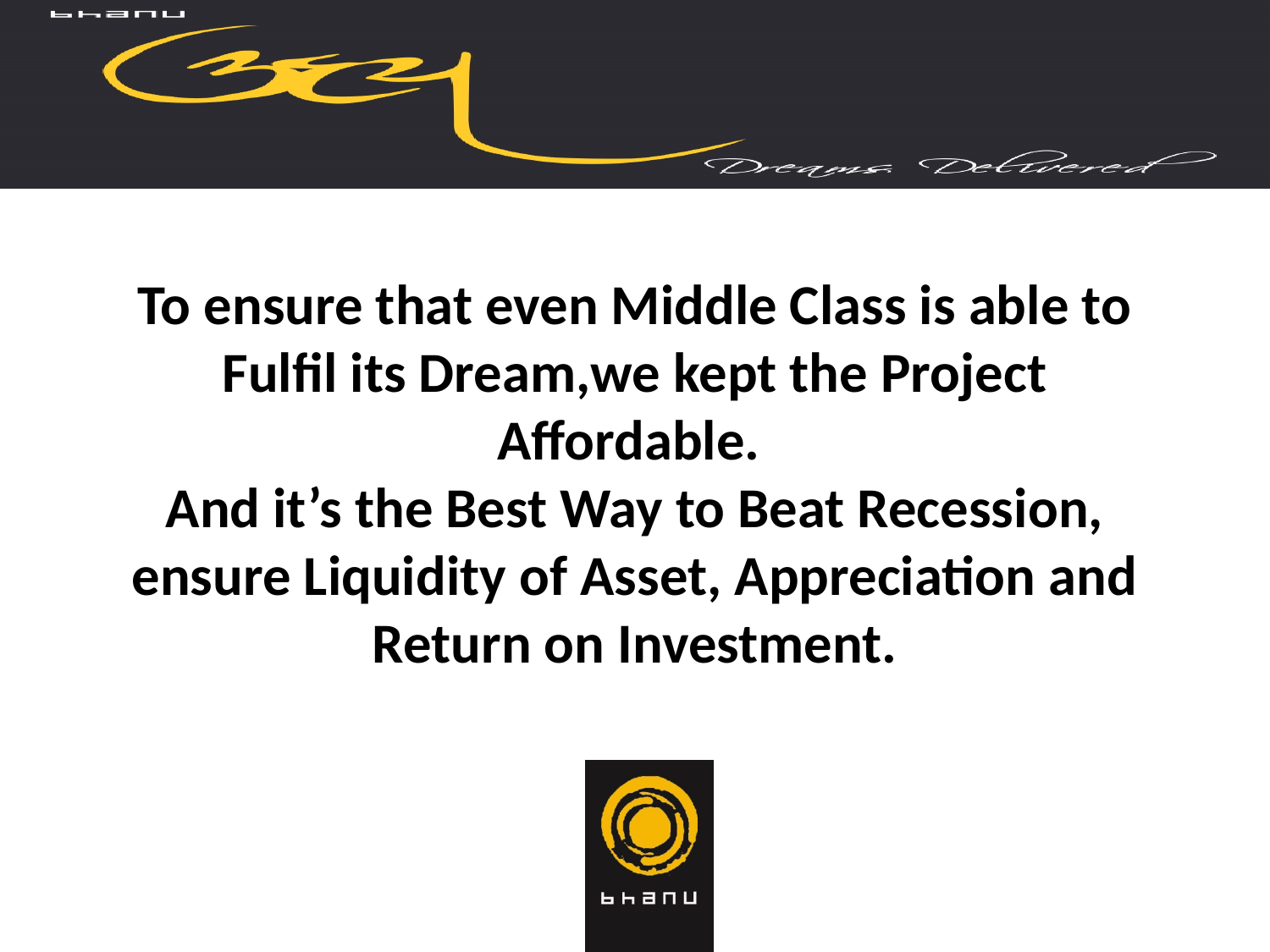

# To ensure that even Middle Class is able to Fulfil its Dream,we kept the Project Affordable. And it’s the Best Way to Beat Recession, ensure Liquidity of Asset, Appreciation and Return on Investment.